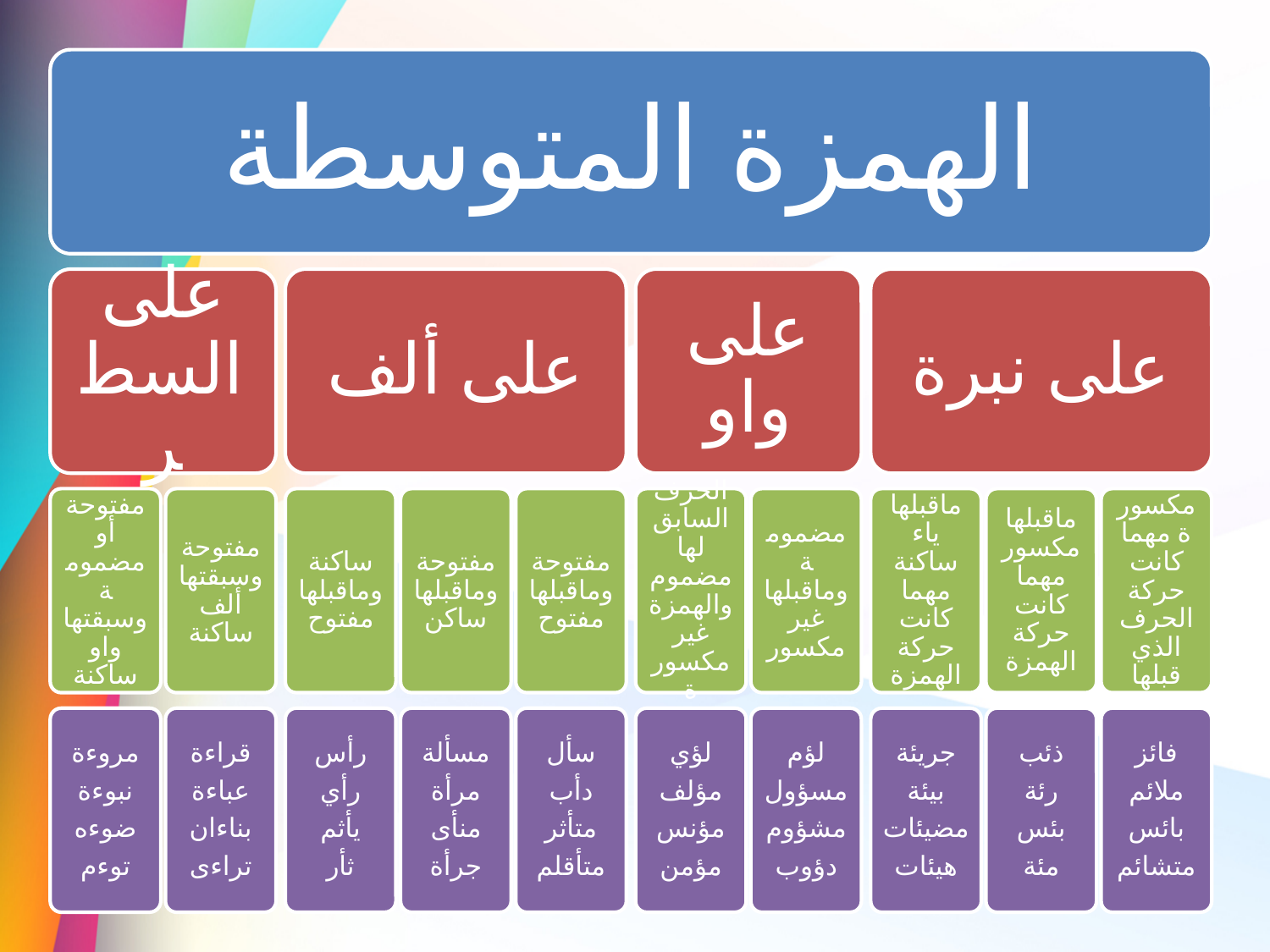

الهمزة المتوسطة
على السطر
مفتوحة أو مضمومة وسبقتها واو ساكنة
مروءة
نبوءة
ضوءه
توءم
مفتوحة وسبقتها ألف ساكنة
قراءة
عباءة
بناءان
تراءى
على ألف
ساكنة وماقبلها مفتوح
رأس
رأي
يأثم
ثأر
مفتوحة وماقبلها ساكن
مسألة
مرأة
منأى
جرأة
مفتوحة وماقبلها مفتوح
سأل
دأب
متأثر
متأقلم
على واو
الحرف السابق لها مضموم والهمزة غير مكسورة
لؤي
مؤلف
مؤنس
مؤمن
مضمومة وماقبلها غير مكسور
لؤم
مسؤول
مشؤوم
دؤوب
على نبرة
ماقبلها ياء ساكنة مهما كانت حركة الهمزة
جريئة
بيئة
مضيئات
هيئات
ماقبلها مكسور مهما كانت حركة الهمزة
ذئب
رئة
بئس
مئة
مكسورة مهما كانت حركة الحرف الذي قبلها
فائز
ملائم
بائس
متشائم